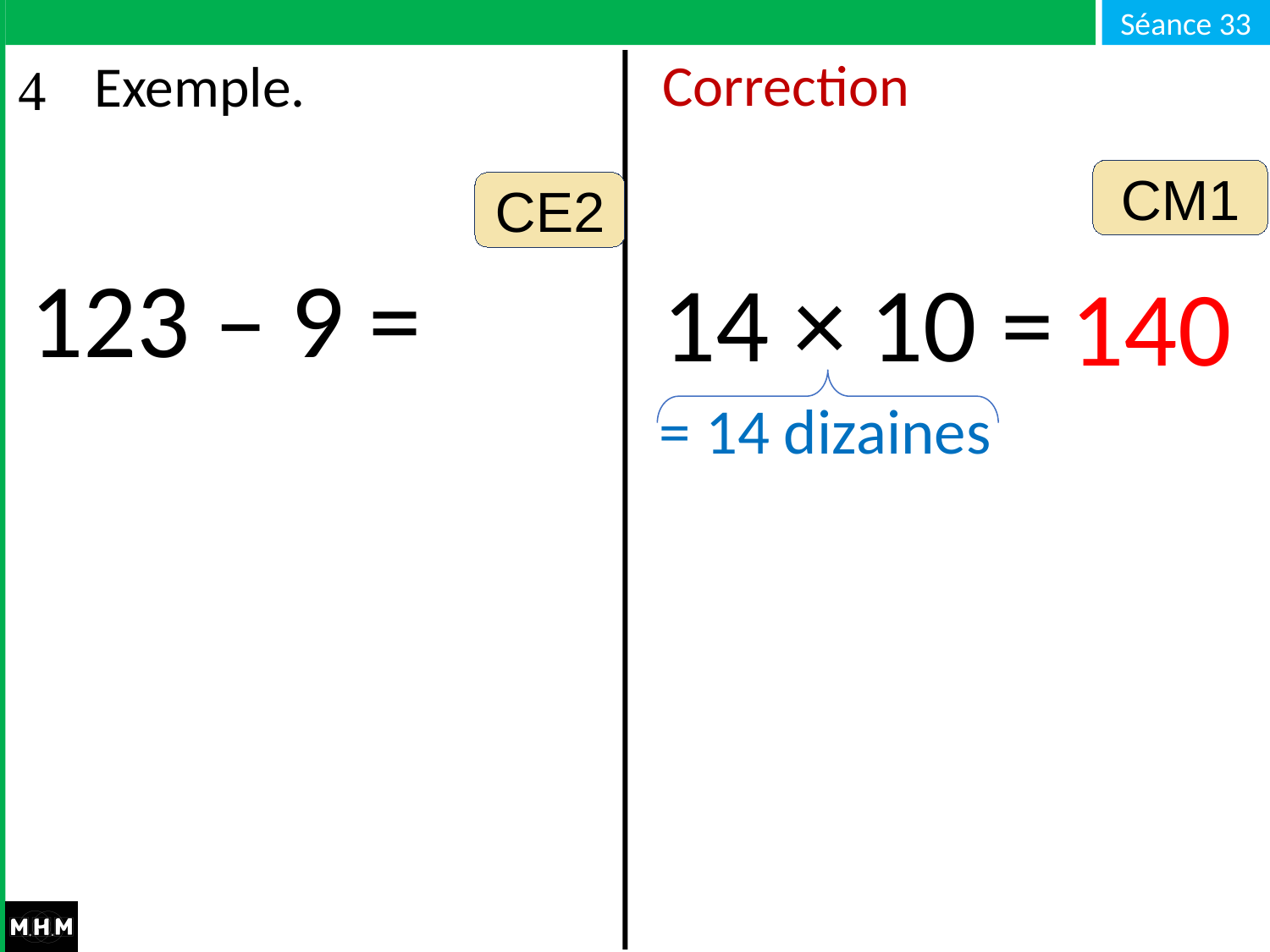

Correction
# Exemple.
CM1
CE2

123 – 9 =
14 × 10 =
140
= 14 dizaines